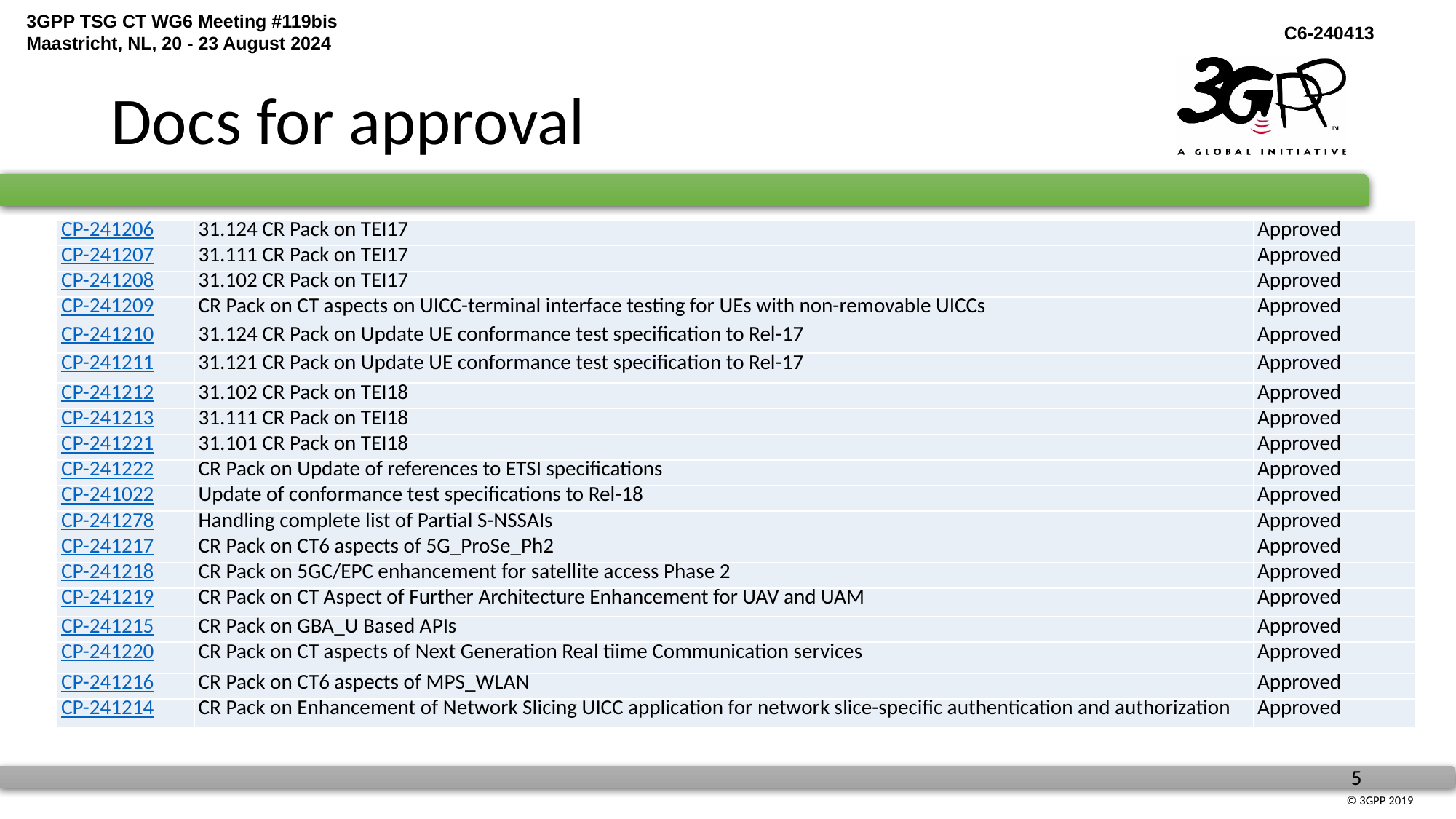

# Docs for approval
| CP-241206 | 31.124 CR Pack on TEI17 | Approved |
| --- | --- | --- |
| CP-241207 | 31.111 CR Pack on TEI17 | Approved |
| CP-241208 | 31.102 CR Pack on TEI17 | Approved |
| CP-241209 | CR Pack on CT aspects on UICC-terminal interface testing for UEs with non-removable UICCs | Approved |
| CP-241210 | 31.124 CR Pack on Update UE conformance test specification to Rel-17 | Approved |
| CP-241211 | 31.121 CR Pack on Update UE conformance test specification to Rel-17 | Approved |
| CP-241212 | 31.102 CR Pack on TEI18 | Approved |
| CP-241213 | 31.111 CR Pack on TEI18 | Approved |
| CP-241221 | 31.101 CR Pack on TEI18 | Approved |
| CP-241222 | CR Pack on Update of references to ETSI specifications | Approved |
| CP-241022 | Update of conformance test specifications to Rel-18 | Approved |
| CP-241278 | Handling complete list of Partial S-NSSAIs | Approved |
| CP-241217 | CR Pack on CT6 aspects of 5G\_ProSe\_Ph2 | Approved |
| CP-241218 | CR Pack on 5GC/EPC enhancement for satellite access Phase 2 | Approved |
| CP-241219 | CR Pack on CT Aspect of Further Architecture Enhancement for UAV and UAM | Approved |
| CP-241215 | CR Pack on GBA\_U Based APIs | Approved |
| CP-241220 | CR Pack on CT aspects of Next Generation Real tiime Communication services | Approved |
| CP-241216 | CR Pack on CT6 aspects of MPS\_WLAN | Approved |
| CP-241214 | CR Pack on Enhancement of Network Slicing UICC application for network slice-specific authentication and authorization | Approved |